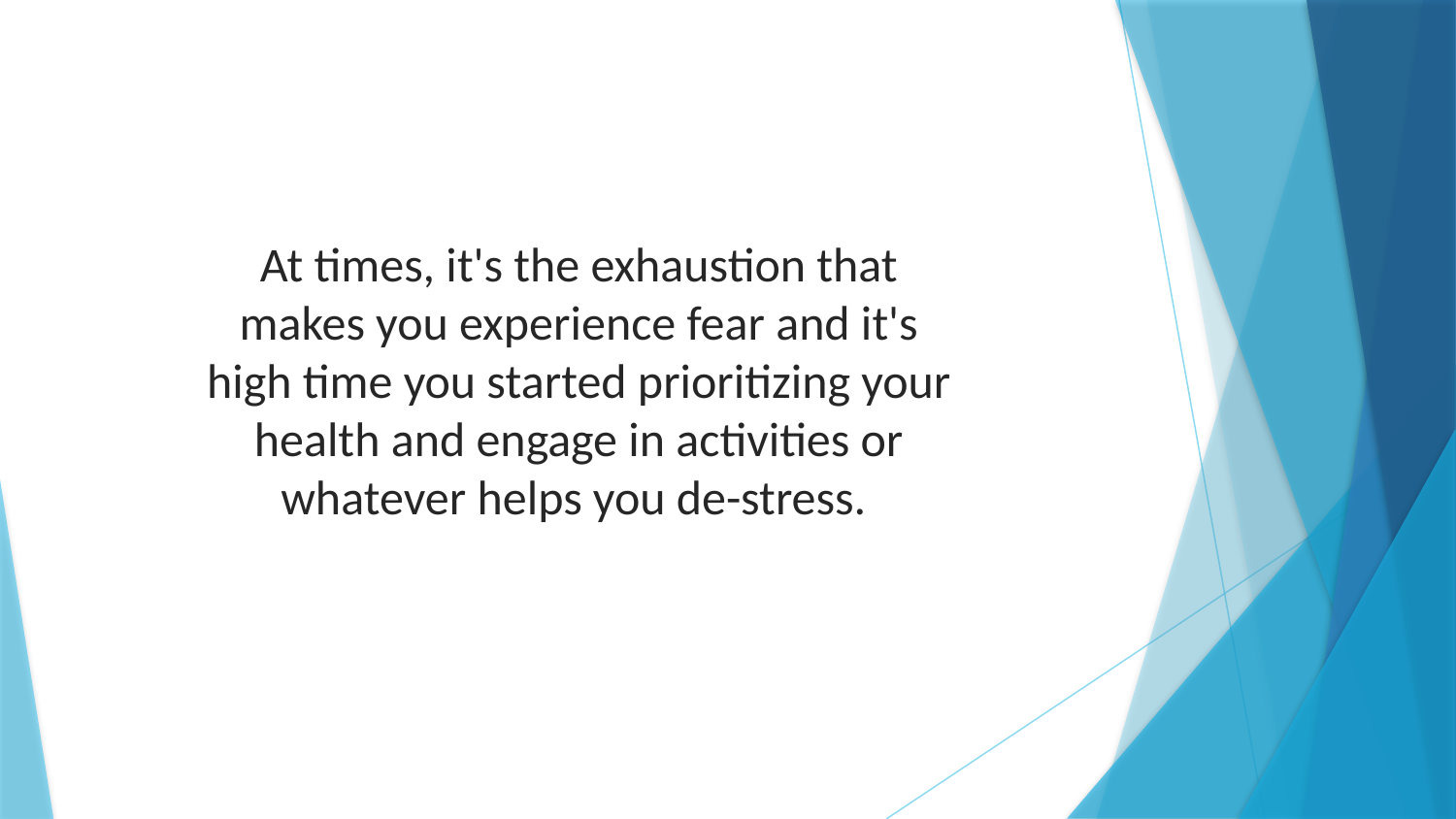

At times, it's the exhaustion that makes you experience fear and it's high time you started prioritizing your health and engage in activities or whatever helps you de-stress.